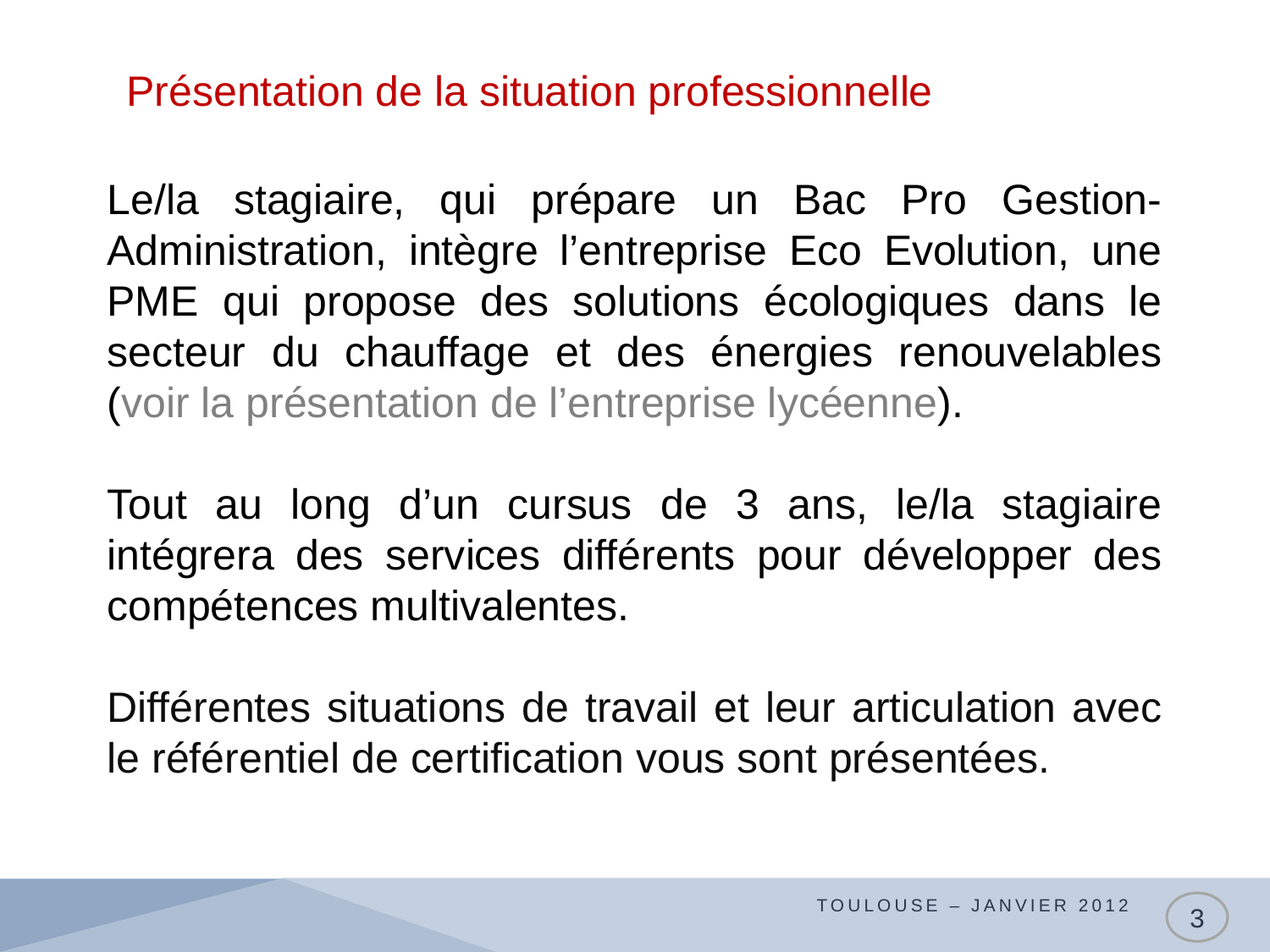

# Présentation de la situation professionnelle
Le/la stagiaire, qui prépare un Bac Pro Gestion-Administration, intègre l’entreprise Eco Evolution, une PME qui propose des solutions écologiques dans le secteur du chauffage et des énergies renouvelables (voir la présentation de l’entreprise lycéenne).

Tout au long d’un cursus de 3 ans, le/la stagiaire intégrera des services différents pour développer des compétences multivalentes.

Différentes situations de travail et leur articulation avec le référentiel de certification vous sont présentées.
TOULOUSE – JANVIER 2012
3